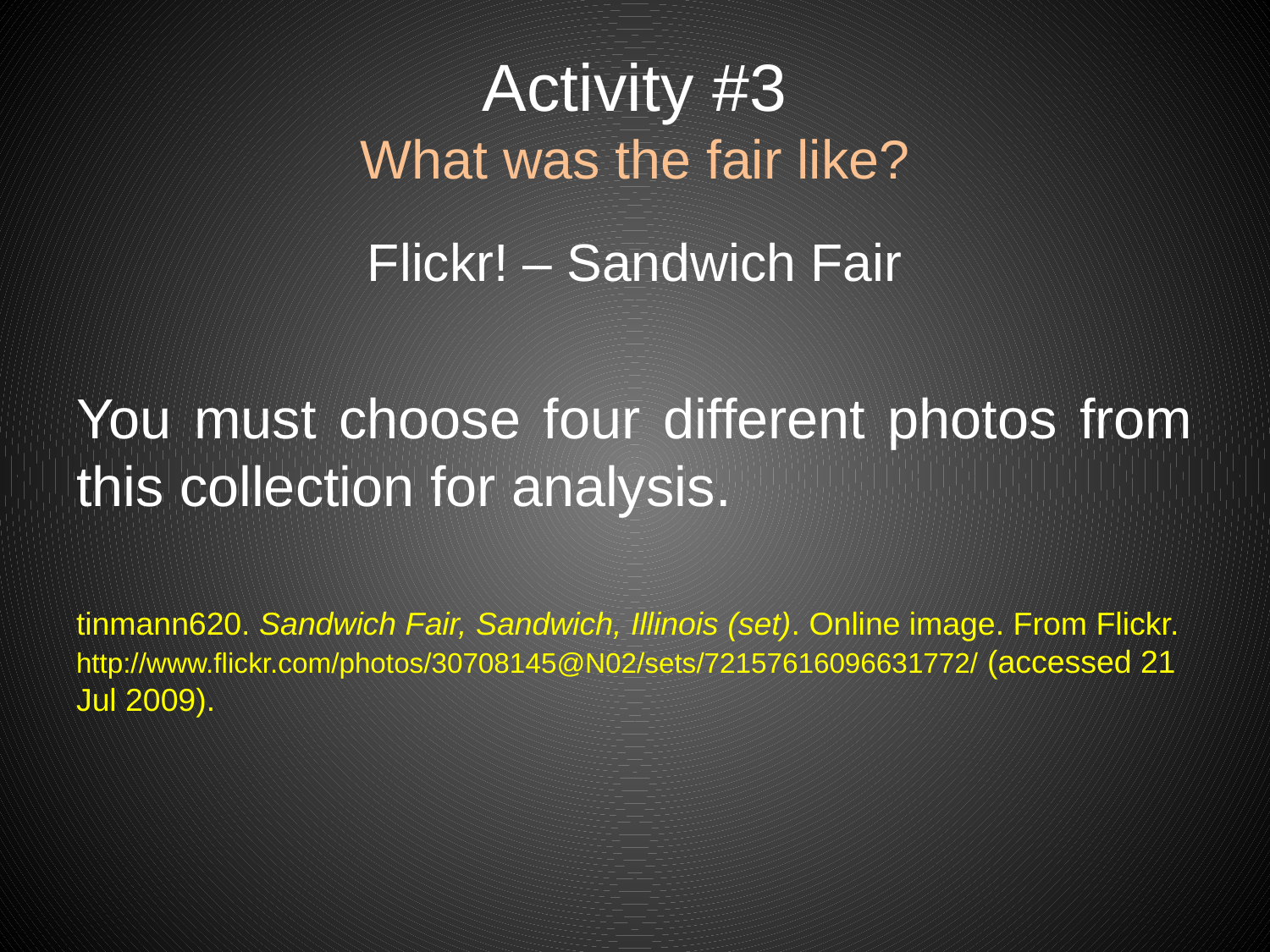

# Activity #3 What was the fair like?
Flickr! – Sandwich Fair

You must choose four different photos from this collection for analysis.

tinmann620. Sandwich Fair, Sandwich, Illinois (set). Online image. From Flickr. http://www.flickr.com/photos/30708145@N02/sets/72157616096631772/ (accessed 21 Jul 2009).